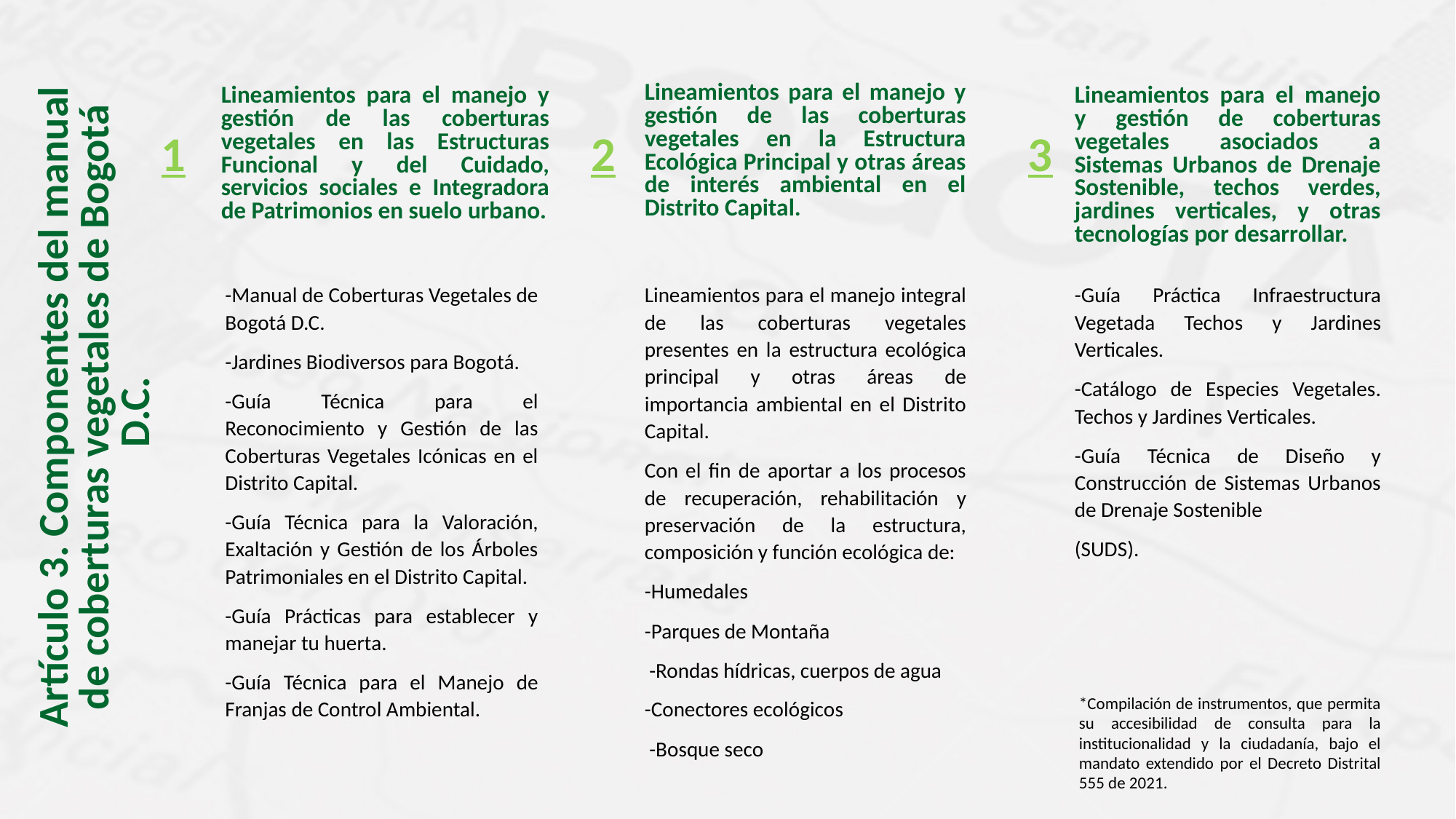

Lineamientos para el manejo y gestión de las coberturas vegetales en la Estructura Ecológica Principal y otras áreas de interés ambiental en el Distrito Capital.
Lineamientos para el manejo y gestión de las coberturas vegetales en las Estructuras Funcional y del Cuidado, servicios sociales e Integradora de Patrimonios en suelo urbano.
Lineamientos para el manejo y gestión de coberturas vegetales asociados a Sistemas Urbanos de Drenaje Sostenible, techos verdes, jardines verticales, y otras tecnologías por desarrollar.
2
3
1
-Manual de Coberturas Vegetales de Bogotá D.C.
-Jardines Biodiversos para Bogotá.
-Guía Técnica para el Reconocimiento y Gestión de las Coberturas Vegetales Icónicas en el Distrito Capital.
-Guía Técnica para la Valoración, Exaltación y Gestión de los Árboles Patrimoniales en el Distrito Capital.
-Guía Prácticas para establecer y manejar tu huerta.
-Guía Técnica para el Manejo de Franjas de Control Ambiental.
Lineamientos para el manejo integral de las coberturas vegetales presentes en la estructura ecológica principal y otras áreas de importancia ambiental en el Distrito Capital.
Con el fin de aportar a los procesos de recuperación, rehabilitación y preservación de la estructura, composición y función ecológica de:
-Humedales
-Parques de Montaña
 -Rondas hídricas, cuerpos de agua
-Conectores ecológicos
 -Bosque seco
-Guía Práctica Infraestructura Vegetada Techos y Jardines Verticales.
-Catálogo de Especies Vegetales. Techos y Jardines Verticales.
-Guía Técnica de Diseño y Construcción de Sistemas Urbanos de Drenaje Sostenible
(SUDS).
Artículo 3. Componentes del manual de coberturas vegetales de Bogotá D.C.
*Compilación de instrumentos, que permita su accesibilidad de consulta para la institucionalidad y la ciudadanía, bajo el mandato extendido por el Decreto Distrital 555 de 2021.